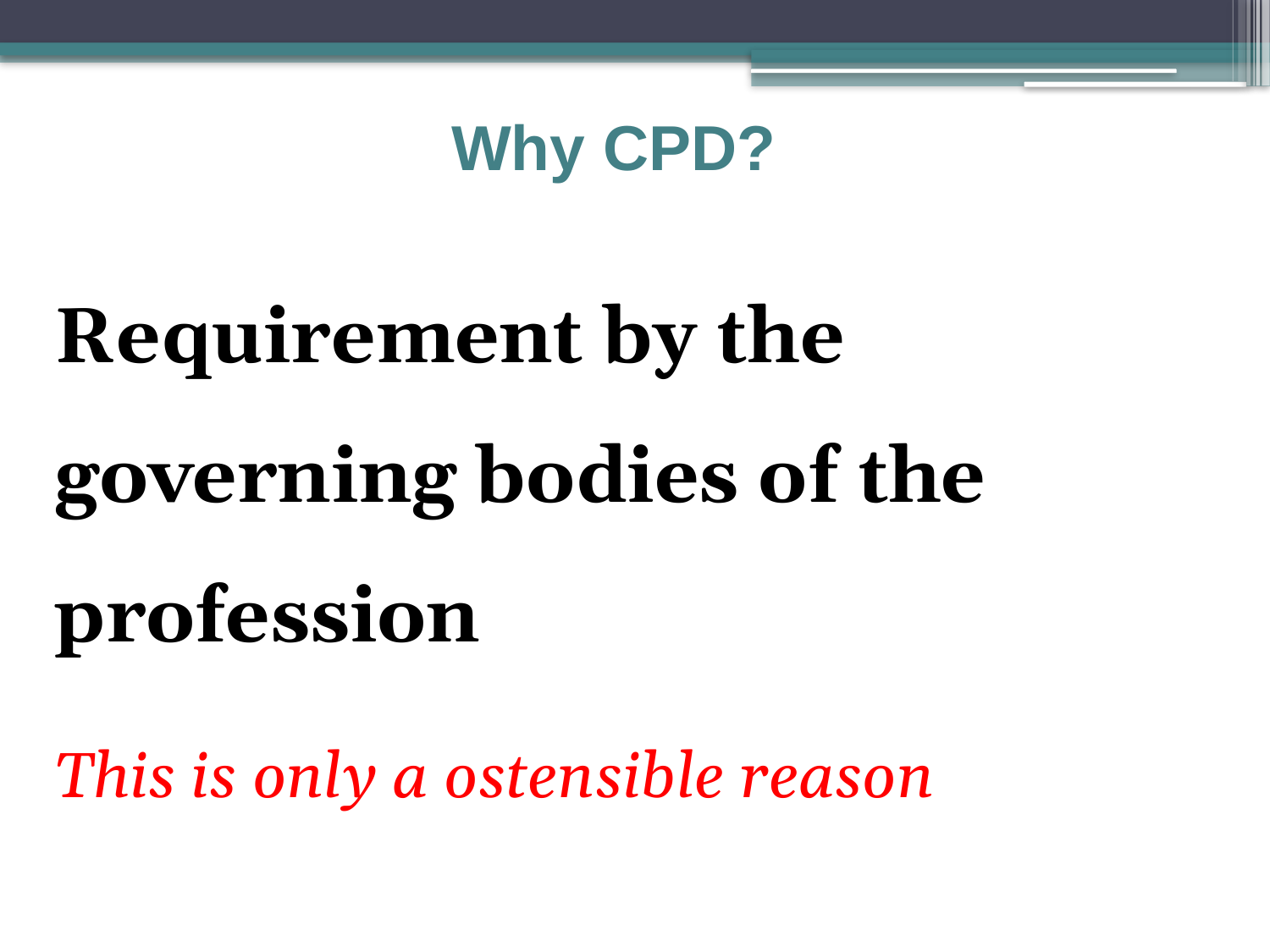

Why CPD?
Requirement by the governing bodies of the profession

This is only a ostensible reason